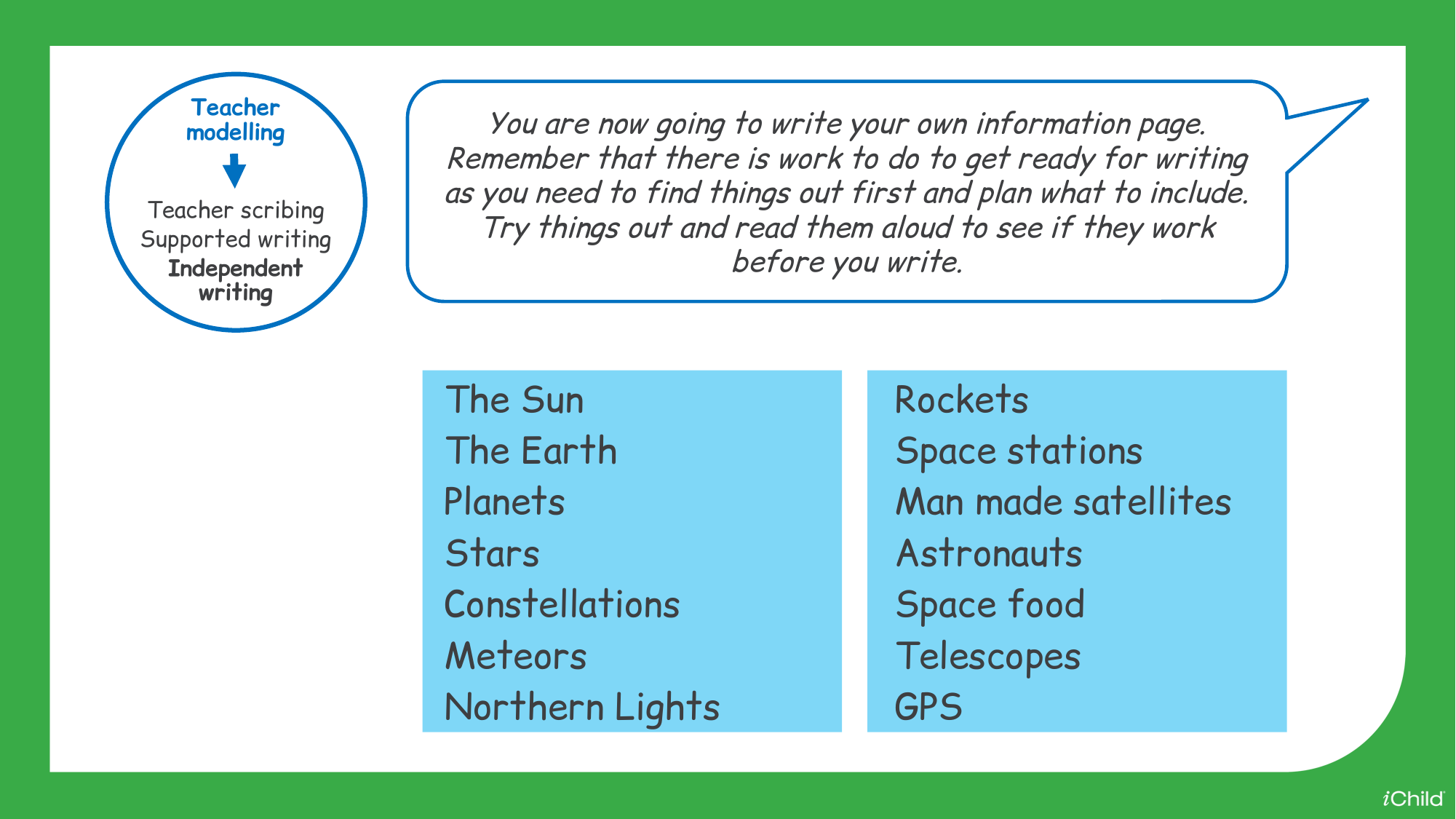

Teacher modelling
Teacher scribing
Supported writing
Independent writing
You are now going to write your own information page.
Remember that there is work to do to get ready for writing
as you need to find things out first and plan what to include.
Try things out and read them aloud to see if they work
before you write.
The Sun
The Earth
Planets
Stars
Constellations
Meteors
Northern Lights
Rockets
Space stations
Man made satellites
Astronauts
Space food
Telescopes
GPS